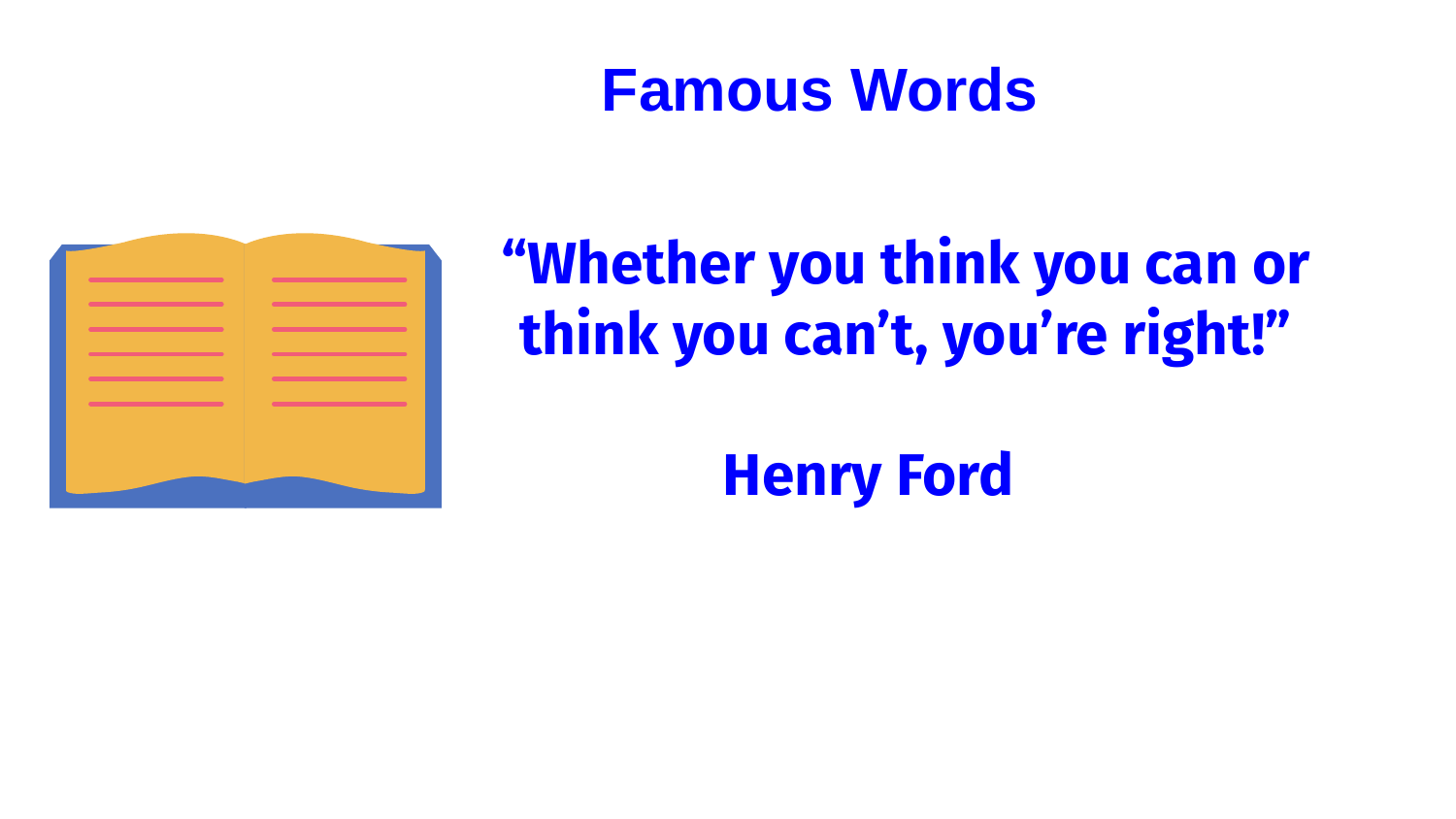

# Famous Words
“Whether you think you can or think you can’t, you’re right!”

                  Henry Ford